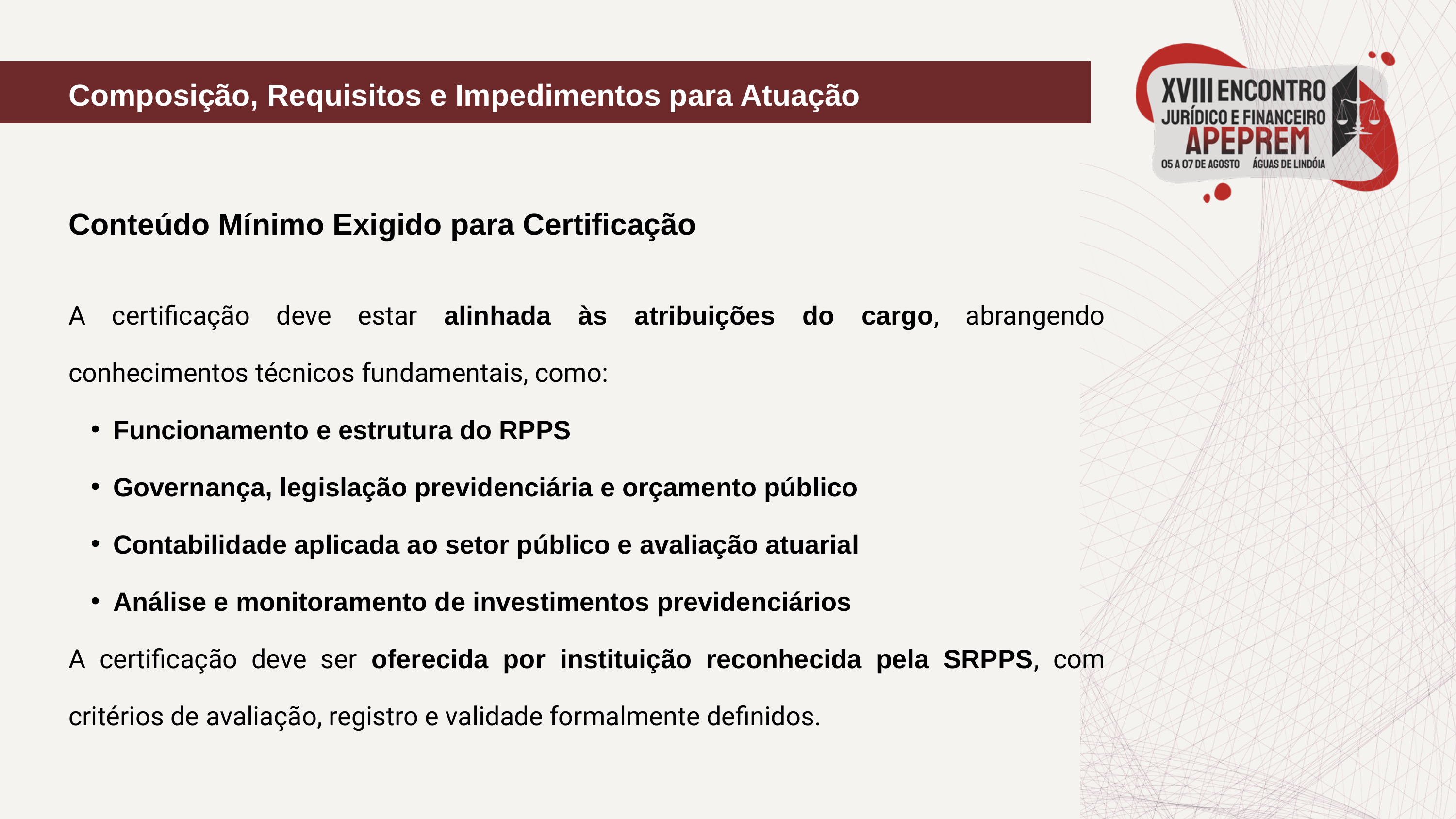

Composição, Requisitos e Impedimentos para Atuação
Conteúdo Mínimo Exigido para Certificação
A certificação deve estar alinhada às atribuições do cargo, abrangendo conhecimentos técnicos fundamentais, como:
Funcionamento e estrutura do RPPS
Governança, legislação previdenciária e orçamento público
Contabilidade aplicada ao setor público e avaliação atuarial
Análise e monitoramento de investimentos previdenciários
A certificação deve ser oferecida por instituição reconhecida pela SRPPS, com critérios de avaliação, registro e validade formalmente definidos.